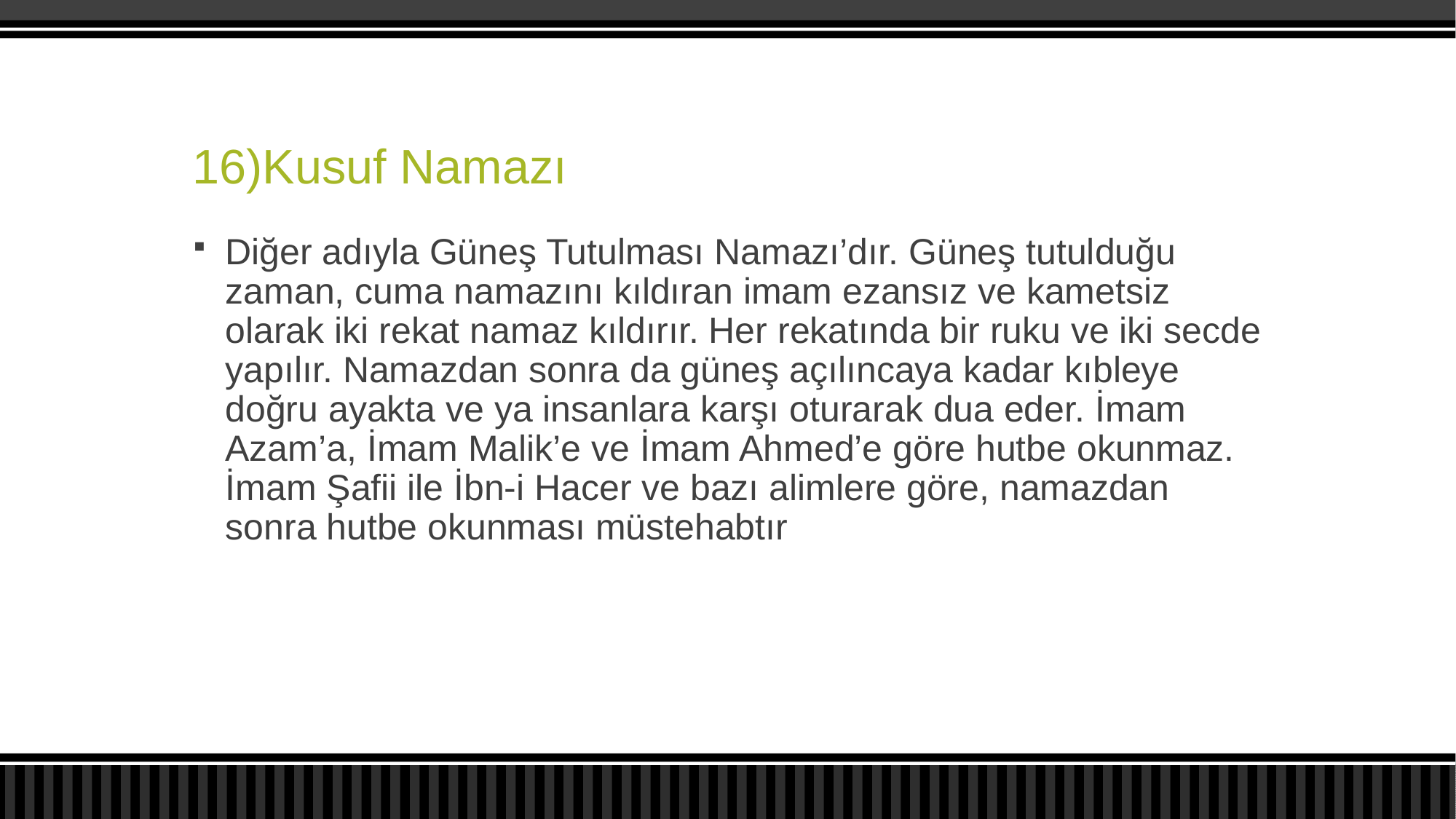

# 16)Kusuf Namazı
Diğer adıyla Güneş Tutulması Namazı’dır. Güneş tutulduğu zaman, cuma namazını kıldıran imam ezansız ve kametsiz olarak iki rekat namaz kıldırır. Her rekatında bir ruku ve iki secde yapılır. Namazdan sonra da güneş açılıncaya kadar kıbleye doğru ayakta ve ya insanlara karşı oturarak dua eder. İmam Azam’a, İmam Malik’e ve İmam Ahmed’e göre hutbe okunmaz. İmam Şafii ile İbn-i Hacer ve bazı alimlere göre, namazdan sonra hutbe okunması müstehabtır